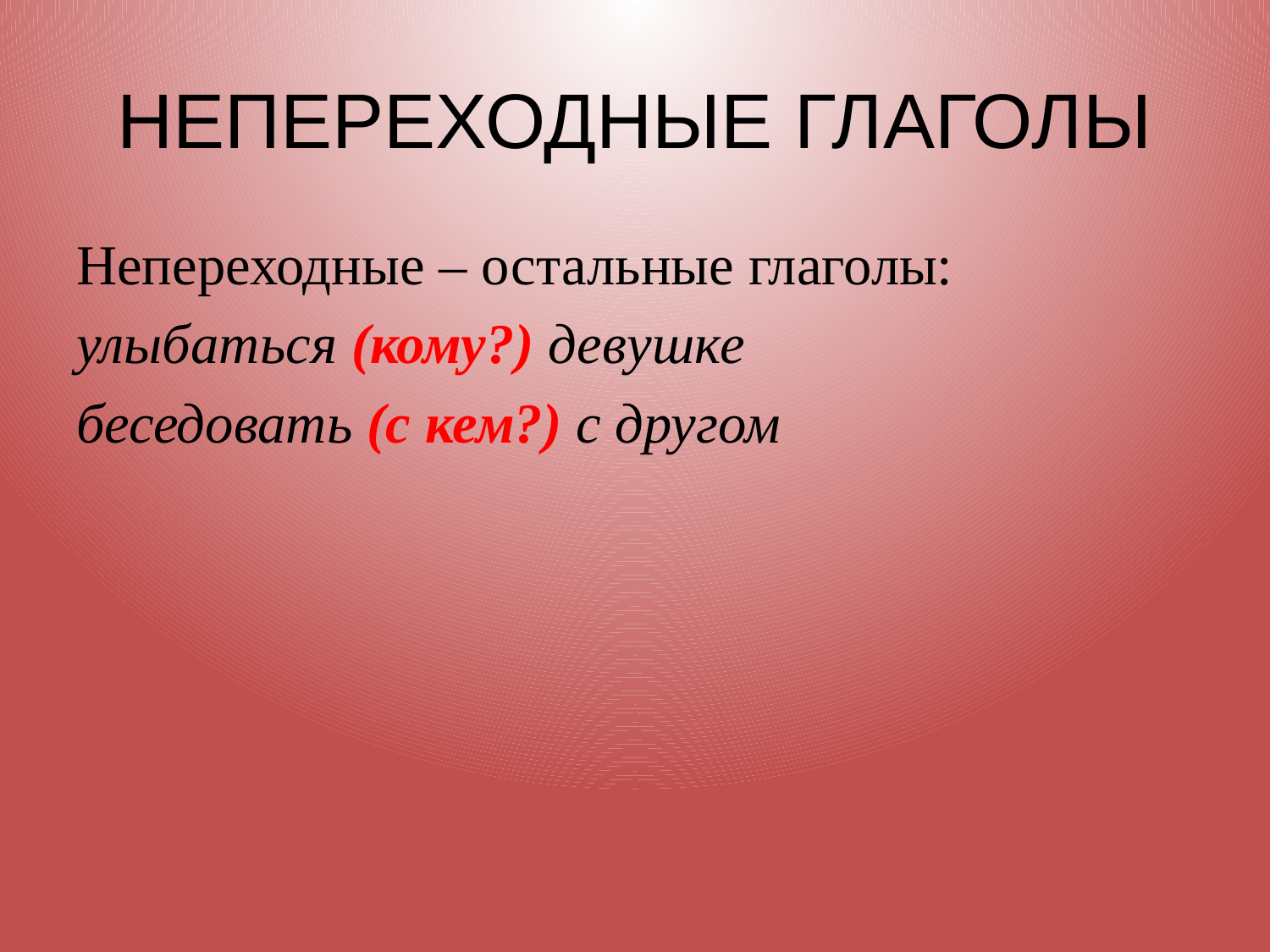

# НЕПЕРЕХОДНЫЕ ГЛАГОЛЫ
Непереходные – остальные глаголы:
улыбаться (кому?) девушке
беседовать (с кем?) с другом